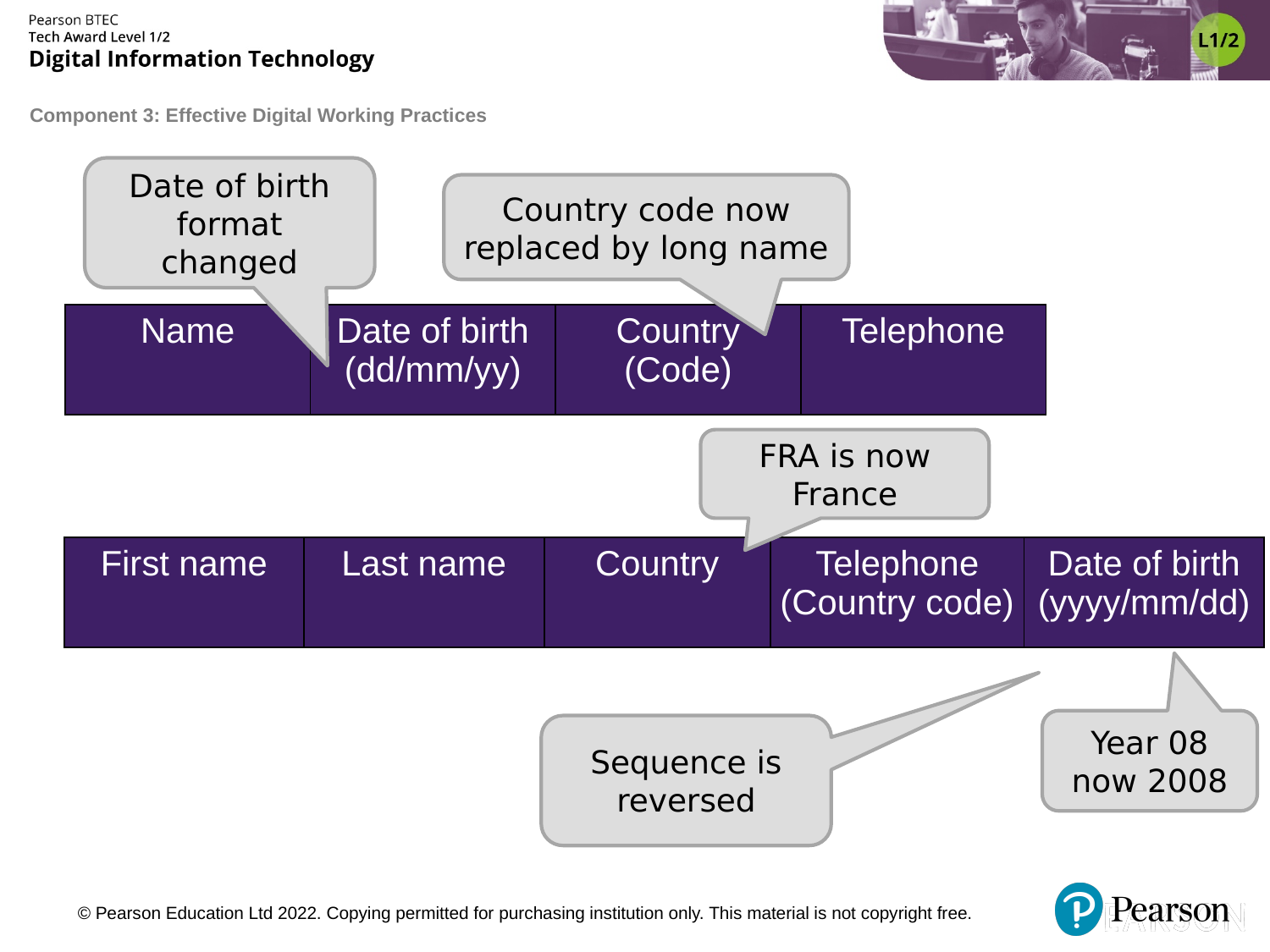

Date of birth format changed

Country code now replaced by long name
| Name | Date of birth (dd/mm/yy) | Country (Code) | Telephone |
| --- | --- | --- | --- |
FRA is now France

| First name | Last name | Country | Telephone (Country code) | Date of birth (yyyy/mm/dd) |
| --- | --- | --- | --- | --- |

Year 08 now 2008

Sequence is reversed
© Pearson Education Ltd 2022. Copying permitted for purchasing institution only. This material is not copyright free.